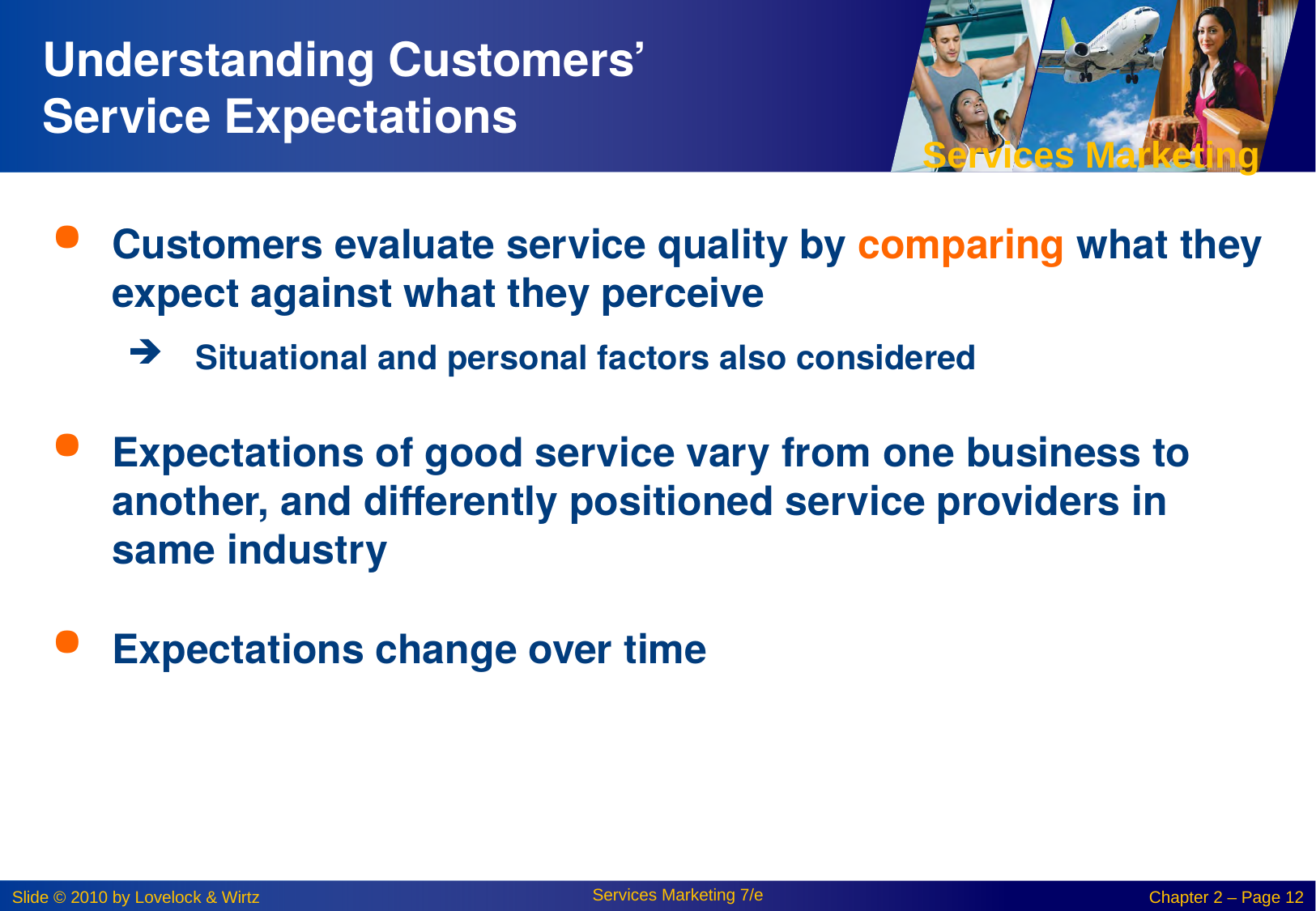

# Understanding Customers’ Service Expectations
Customers evaluate service quality by comparing what they expect against what they perceive
Situational and personal factors also considered
Expectations of good service vary from one business to another, and differently positioned service providers in same industry
Expectations change over time